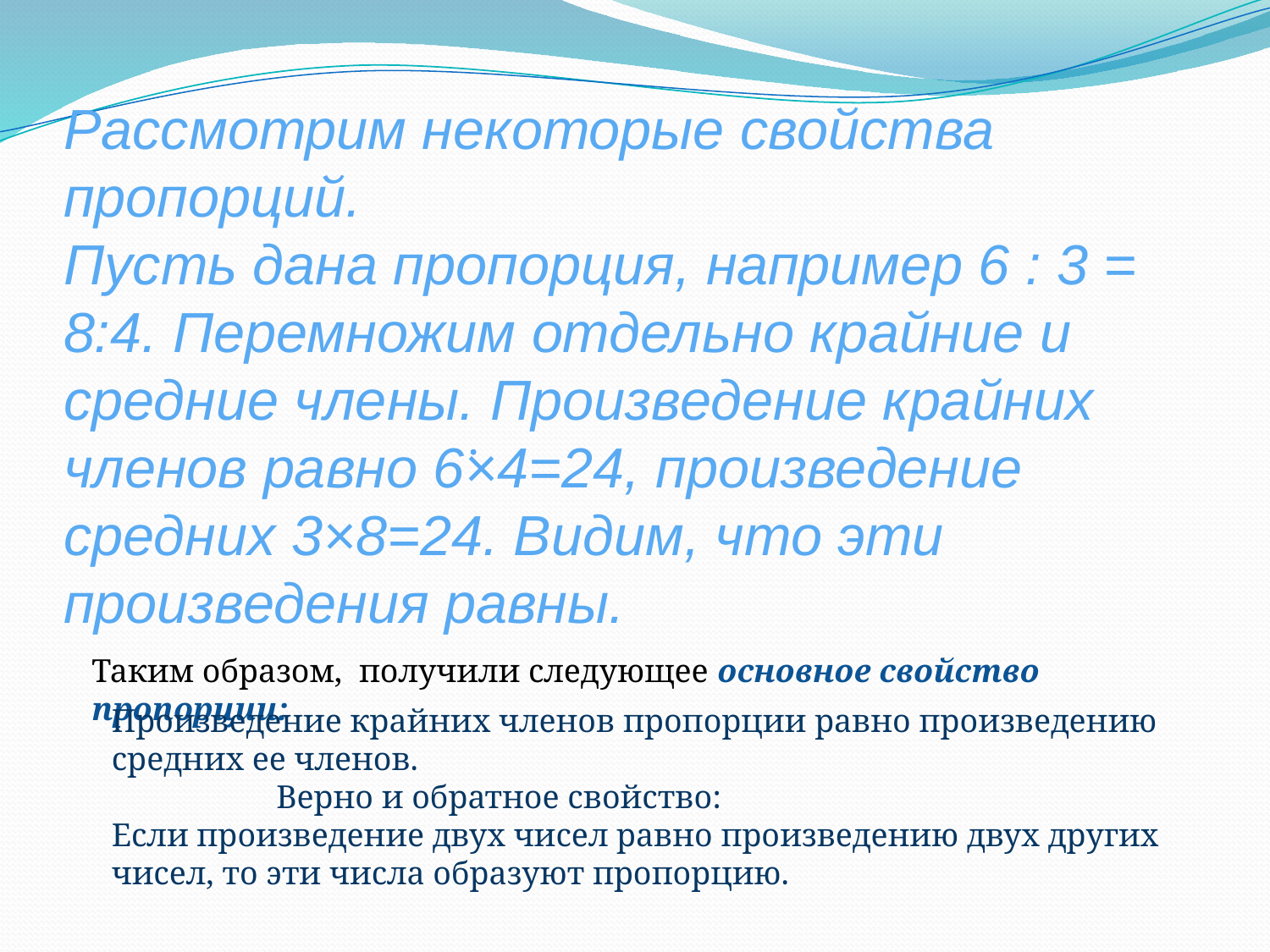

# Рассмотрим некоторые свойства пропорций. Пусть дана пропорция, например 6 : 3 = 8:4. Перемножим отдельно крайние и средние члены. Произведение крайних членов равно 6͘͘͘͘͘͘͘×4=24, произведение средних 3×8=24. Видим, что эти произведения равны.
Таким образом,  получили следующее основное свойство пропорции:
Произведение крайних членов пропорции равно произведению средних ее членов.                                                                                                                      Верно и обратное свойство:
Если произведение двух чисел равно произведению двух других чисел, то эти числа образуют пропорцию.